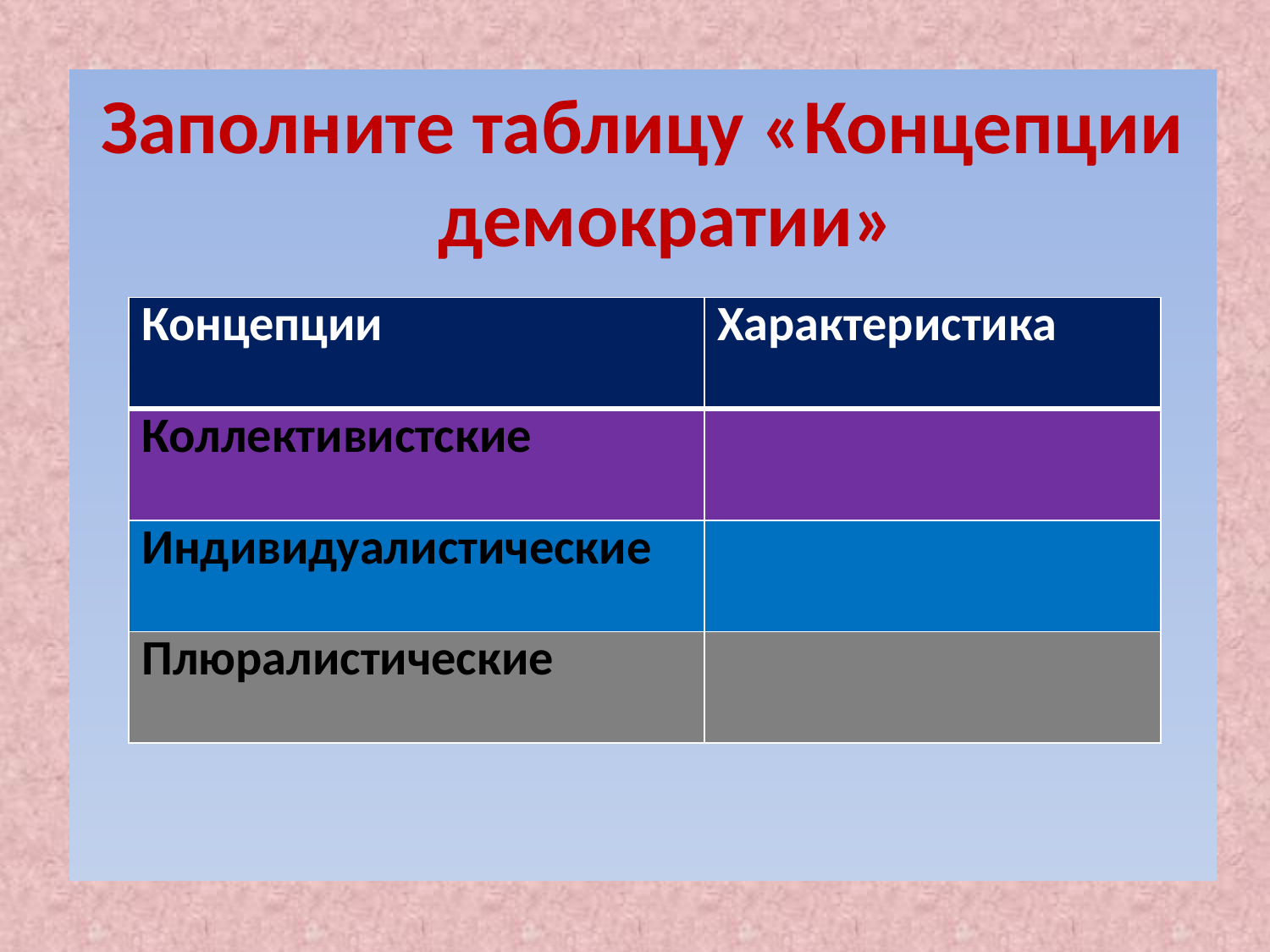

Заполните таблицу «Концепции демократии»
| Концепции | Характеристика |
| --- | --- |
| Коллективистские |  |
| Индивидуалистические |  |
| Плюралистические |  |